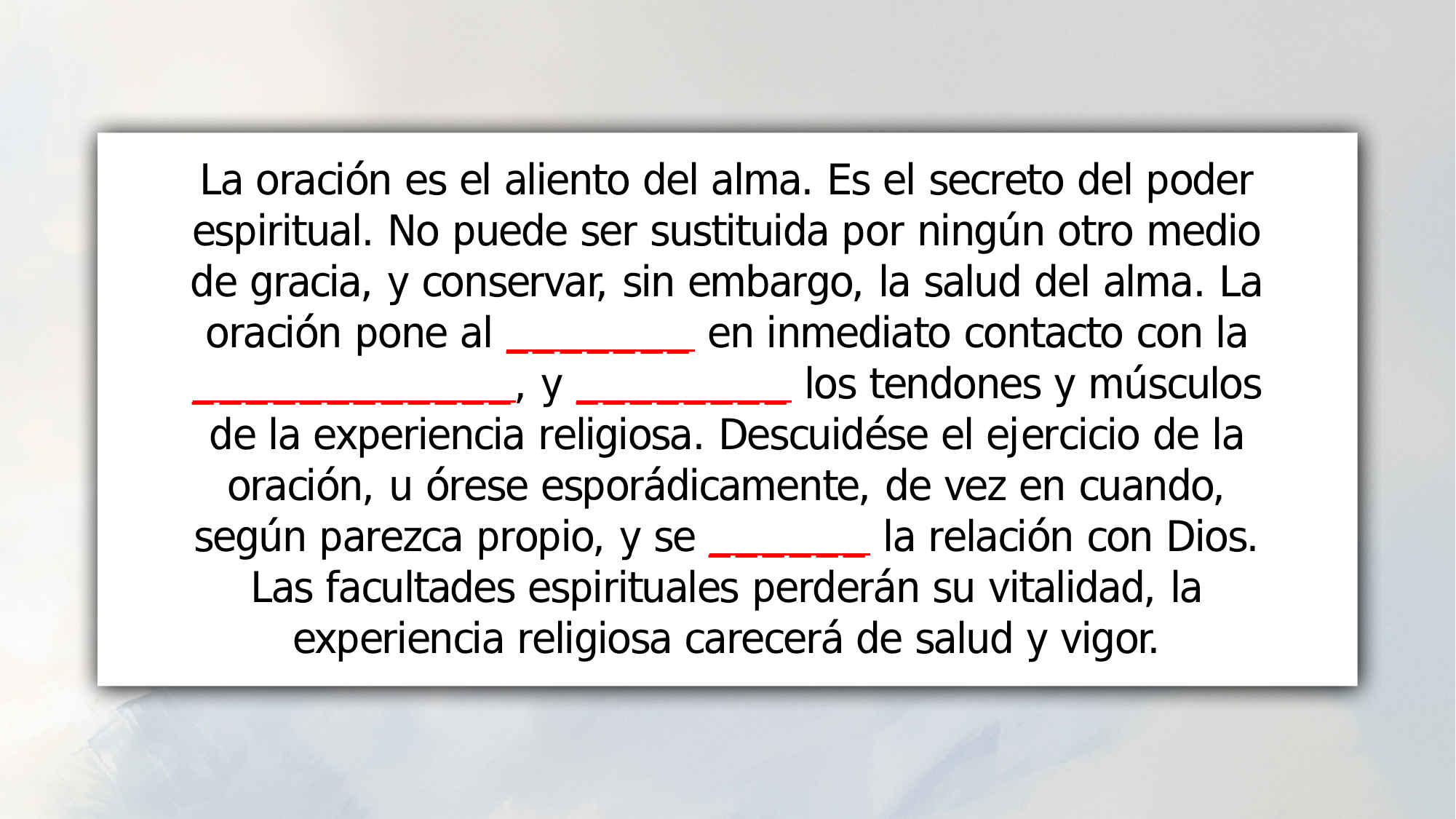

La oración es el aliento del alma. Es el secreto del poder espiritual. No puede ser sustituida por ningún otro medio de gracia, y conservar, sin embargo, la salud del alma. La oración pone al _______ en inmediato contacto con la ____________, y ________ los tendones y músculos de la experiencia religiosa. Descuidése el ejercicio de la oración, u órese esporádicamente, de vez en cuando, según parezca propio, y se ______ la relación con Dios. Las facultades espirituales perderán su vitalidad, la experiencia religiosa carecerá de salud y vigor.